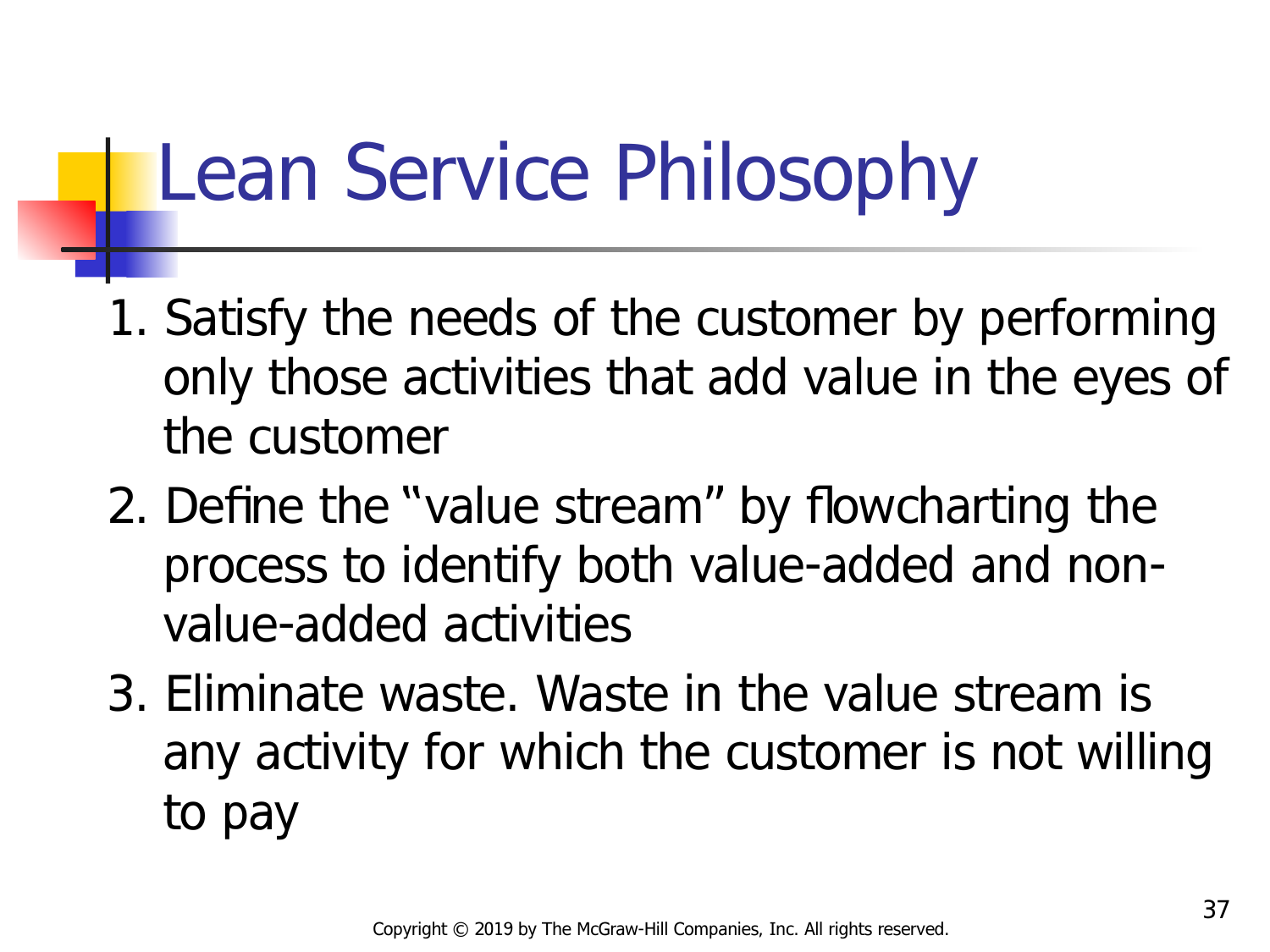

# Lean Service Philosophy
1. Satisfy the needs of the customer by performing only those activities that add value in the eyes of the customer
2. Define the “value stream” by flowcharting the process to identify both value-added and non-value-added activities
3. Eliminate waste. Waste in the value stream is any activity for which the customer is not willing to pay
37
Copyright © 2019 by The McGraw-Hill Companies, Inc. All rights reserved.